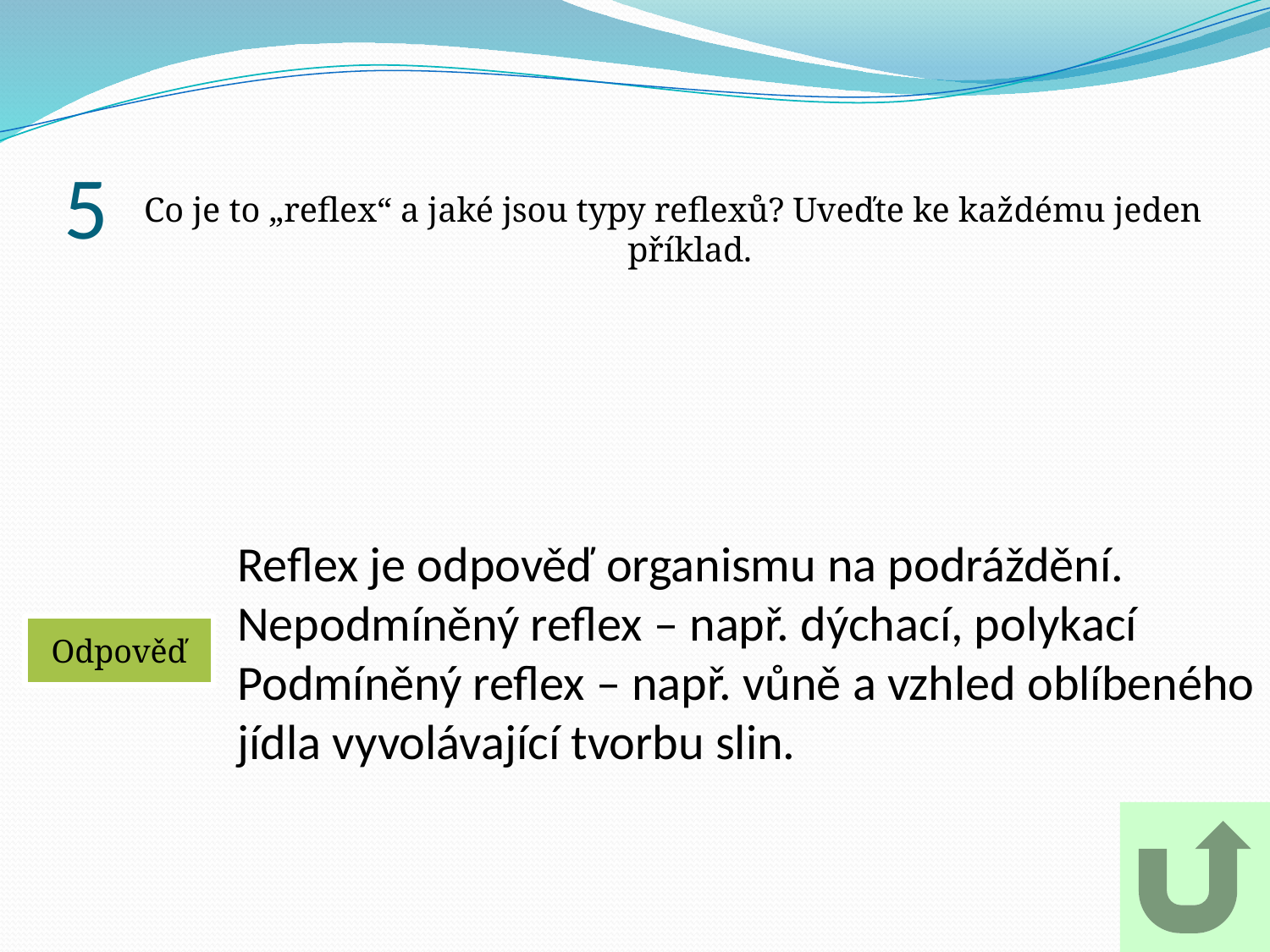

# 5
Co je to „reflex“ a jaké jsou typy reflexů? Uveďte ke každému jeden příklad.

Reflex je odpověď organismu na podráždění.
Nepodmíněný reflex – např. dýchací, polykací
Podmíněný reflex – např. vůně a vzhled oblíbeného jídla vyvolávající tvorbu slin.
Odpověď